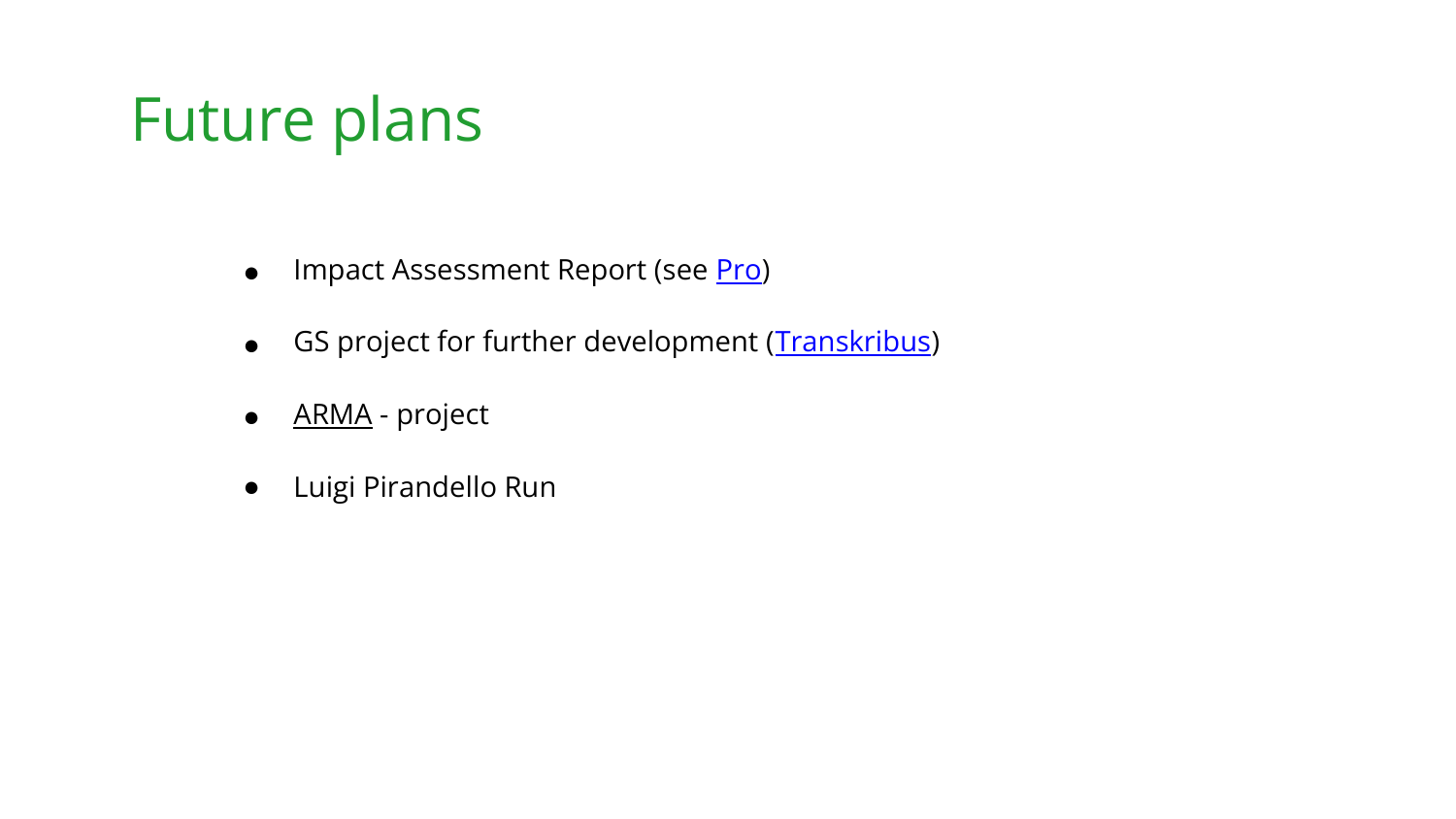

Future plans
Impact Assessment Report (see Pro)

GS project for further development (Transkribus)

ARMA - project

Luigi Pirandello Run